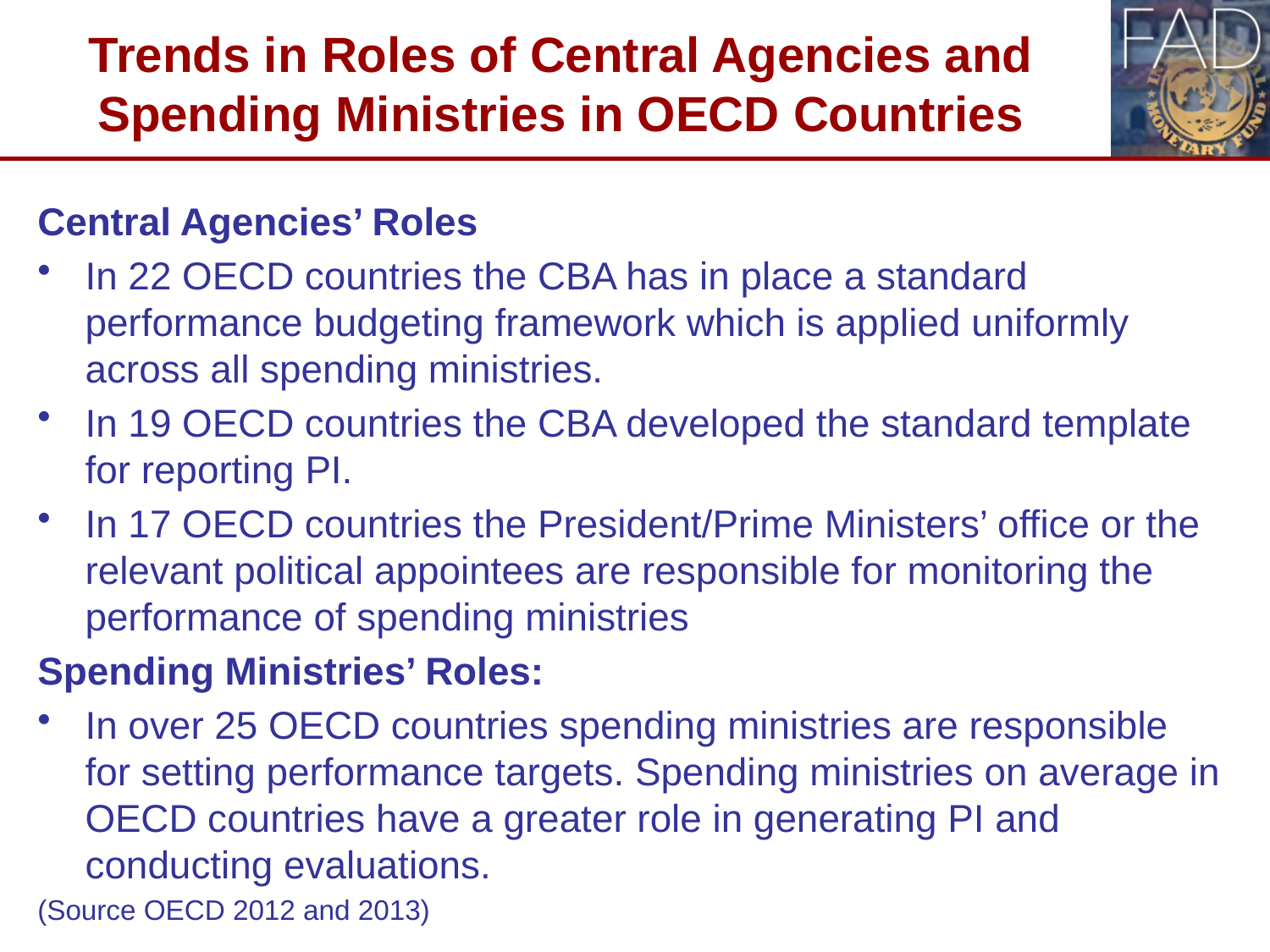

# Trends in Roles of Central Agencies and Spending Ministries in OECD Countries
Central Agencies’ Roles
In 22 OECD countries the CBA has in place a standard performance budgeting framework which is applied uniformly across all spending ministries.
In 19 OECD countries the CBA developed the standard template for reporting PI.
In 17 OECD countries the President/Prime Ministers’ office or the relevant political appointees are responsible for monitoring the performance of spending ministries
Spending Ministries’ Roles:
In over 25 OECD countries spending ministries are responsible for setting performance targets. Spending ministries on average in OECD countries have a greater role in generating PI and conducting evaluations.
(Source OECD 2012 and 2013)

n8